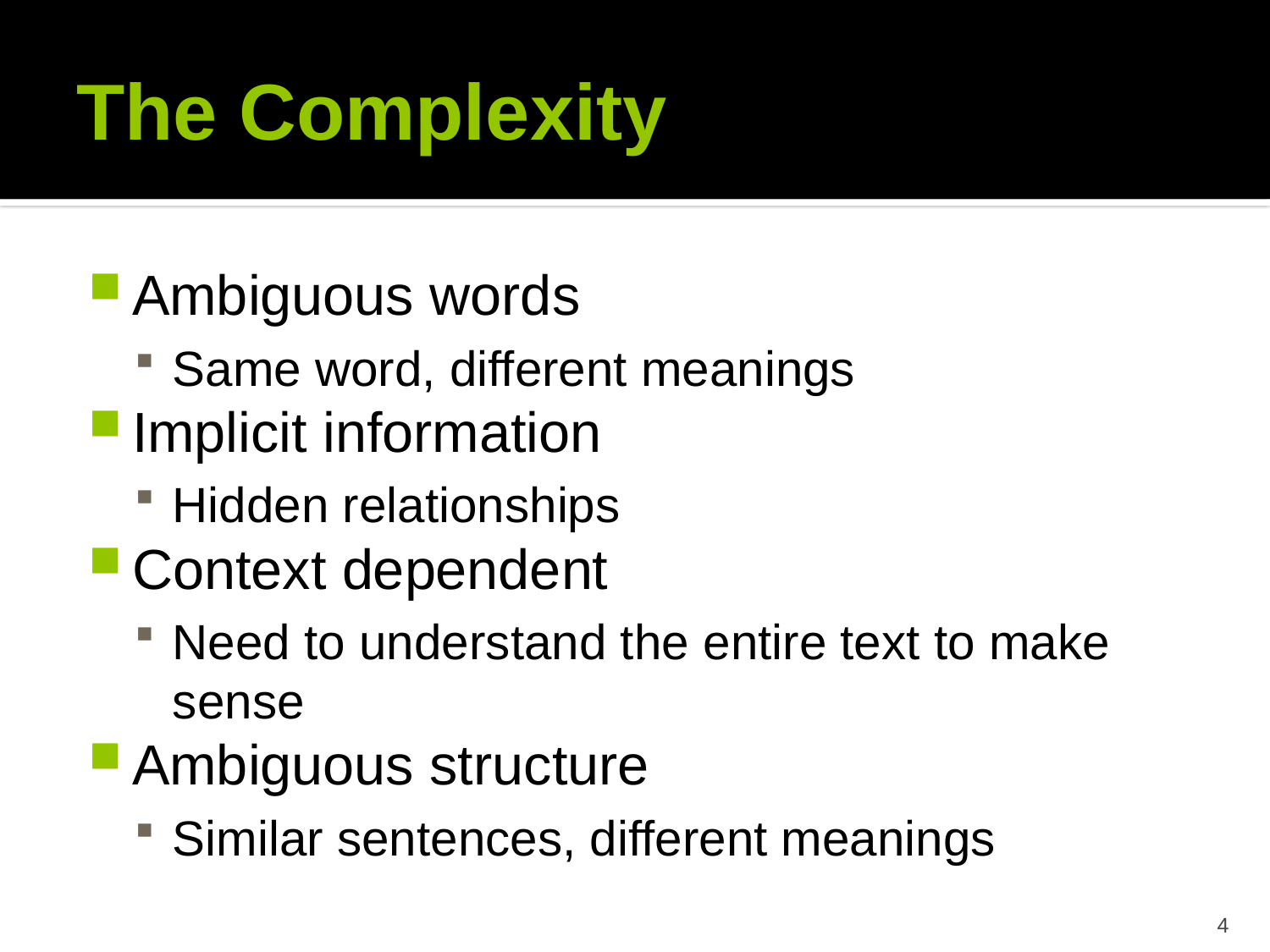

# The Complexity
Ambiguous words
Same word, different meanings
Implicit information
Hidden relationships
Context dependent
Need to understand the entire text to make sense
Ambiguous structure
Similar sentences, different meanings
4